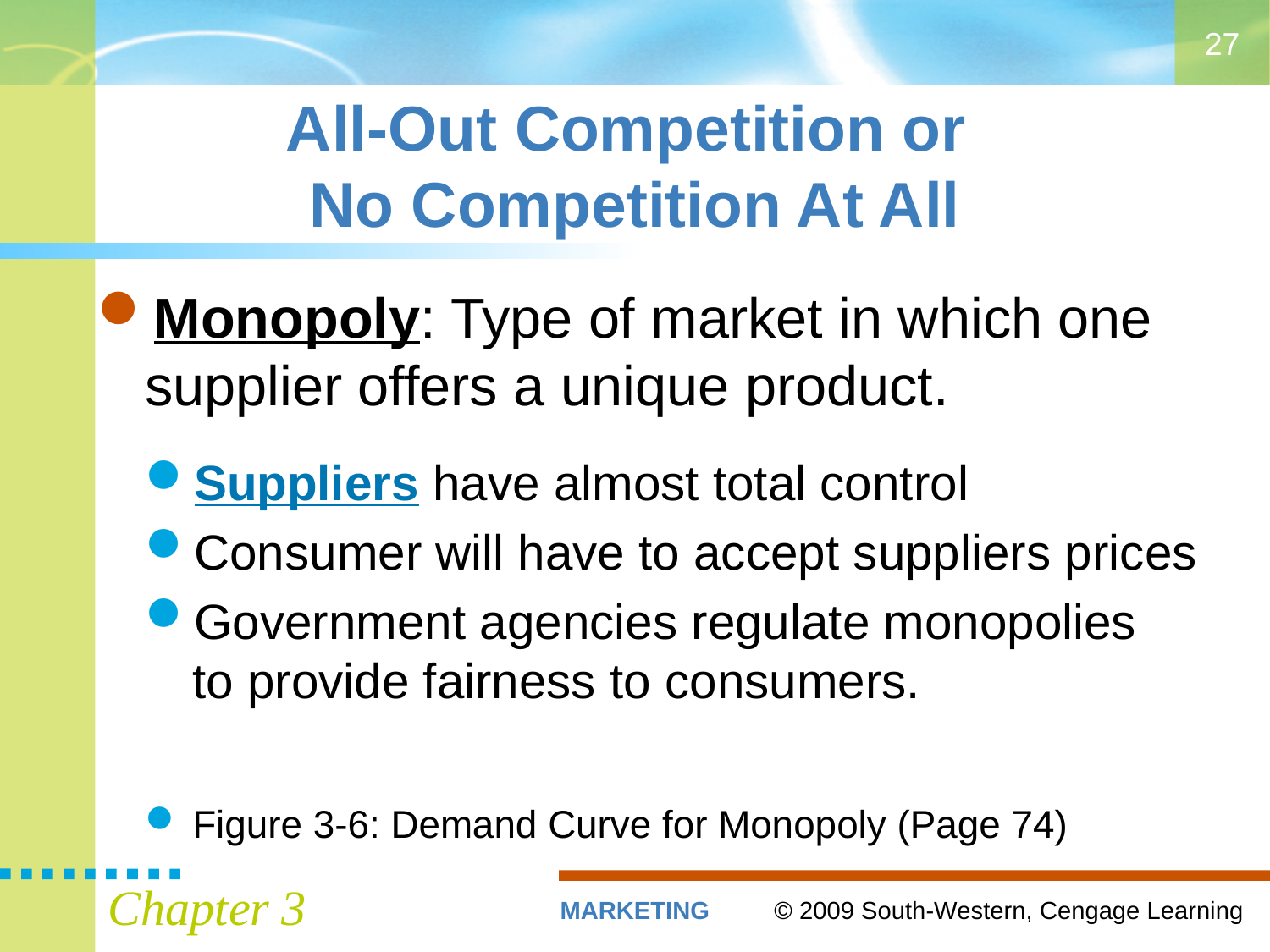

27
# All-Out Competition or No Competition At All
Monopoly: Type of market in which one supplier offers a unique product.

Suppliers have almost total control
Consumer will have to accept suppliers prices
Government agencies regulate monopolies
to provide fairness to consumers.

Figure 3-6: Demand Curve for Monopoly (Page 74)
Chapter 3